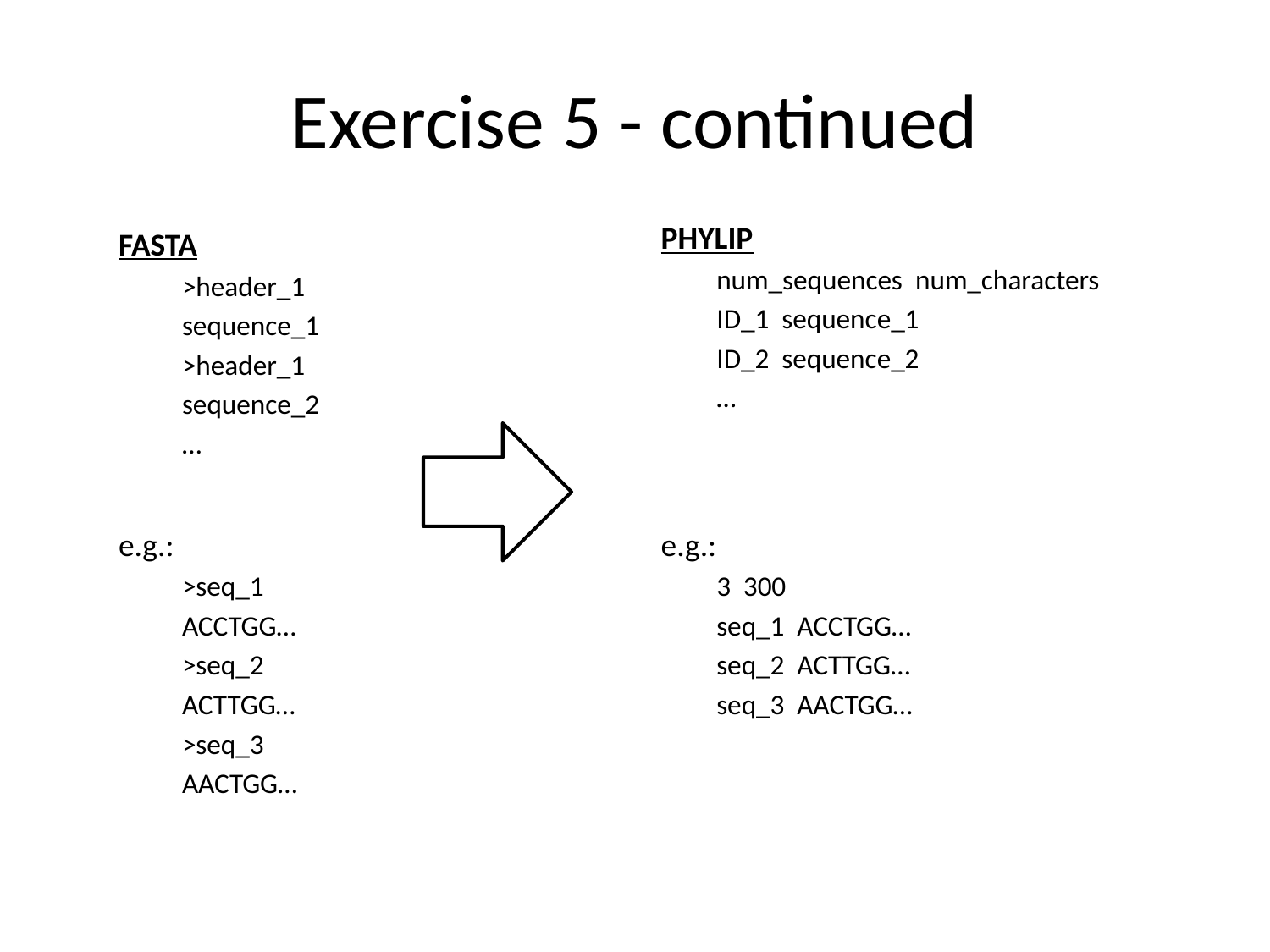

# Exercise 5 - continued
PHYLIP
num_sequences  num_characters
ID_1  sequence_1
ID_2  sequence_2
…

FASTA
>header_1
sequence_1
>header_1
sequence_2
…

e.g.:
>seq_1
ACCTGG…
>seq_2
ACTTGG…
>seq_3
AACTGG…
e.g.:
3  300
seq_1  ACCTGG…
seq_2  ACTTGG…
seq_3  AACTGG…